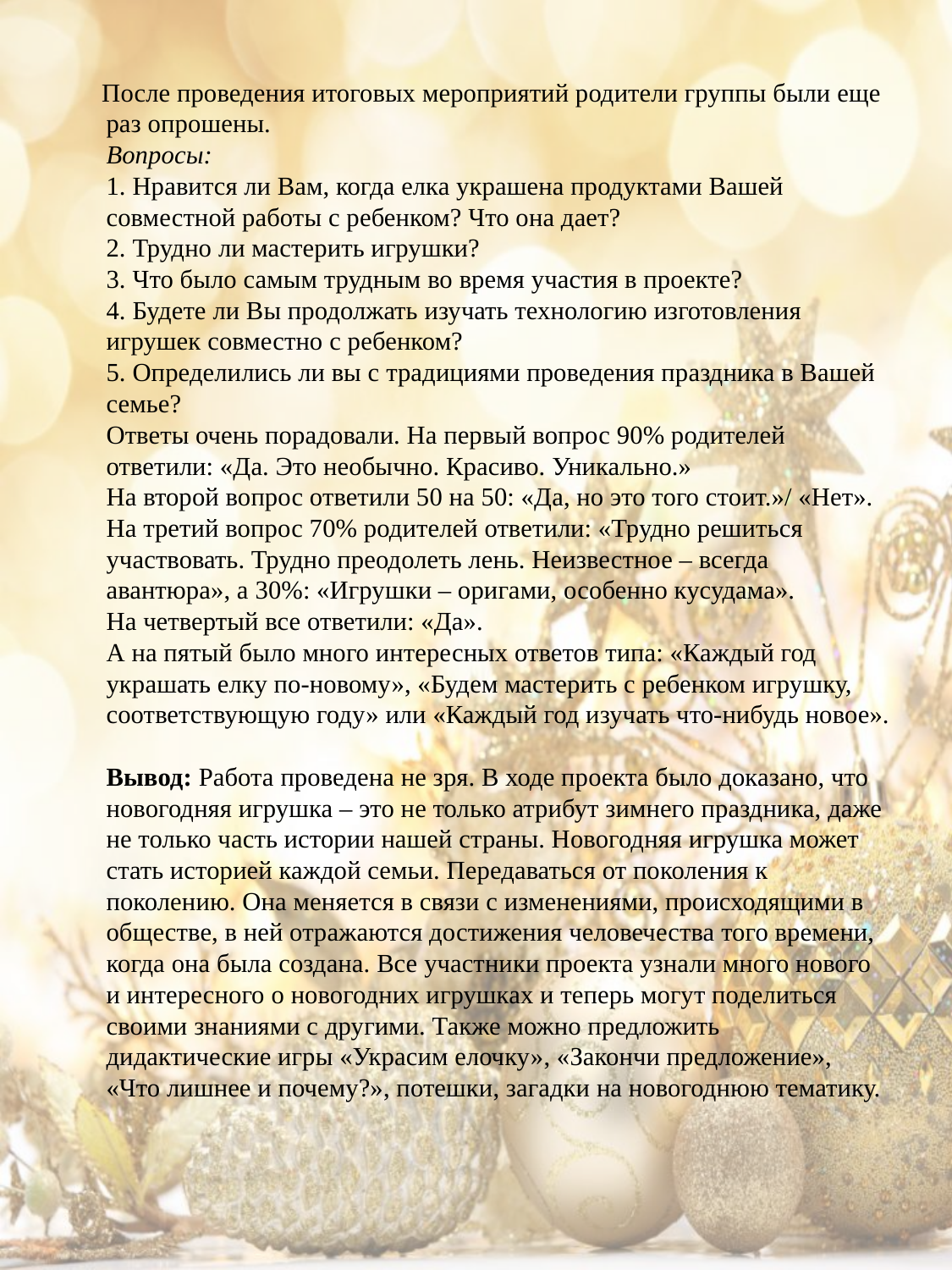

#
       После проведения итоговых мероприятий родители группы были еще раз опрошены.
Вопросы:
1. Нравится ли Вам, когда елка украшена продуктами Вашей совместной работы с ребенком? Что она дает?
2. Трудно ли мастерить игрушки?
3. Что было самым трудным во время участия в проекте?
4. Будете ли Вы продолжать изучать технологию изготовления игрушек совместно с ребенком?
5. Определились ли вы с традициями проведения праздника в Вашей семье?
Ответы очень порадовали. На первый вопрос 90% родителей ответили: «Да. Это необычно. Красиво. Уникально.» 
На второй вопрос ответили 50 на 50: «Да, но это того стоит.»/ «Нет». 
На третий вопрос 70% родителей ответили: «Трудно решиться участвовать. Трудно преодолеть лень. Неизвестное – всегда авантюра», а 30%: «Игрушки – оригами, особенно кусудама».
На четвертый все ответили: «Да».
А на пятый было много интересных ответов типа: «Каждый год украшать елку по-новому», «Будем мастерить с ребенком игрушку, соответствующую году» или «Каждый год изучать что-нибудь новое».
Вывод: Работа проведена не зря. В ходе проекта было доказано, что новогодняя игрушка – это не только атрибут зимнего праздника, даже не только часть истории нашей страны. Новогодняя игрушка может стать историей каждой семьи. Передаваться от поколения к поколению. Она меняется в связи с изменениями, происходящими в обществе, в ней отражаются достижения человечества того времени, когда она была создана. Все участники проекта узнали много нового и интересного о новогодних игрушках и теперь могут поделиться своими знаниями с другими. Также можно предложить дидактические игры «Украсим елочку», «Закончи предложение», «Что лишнее и почему?», потешки, загадки на новогоднюю тематику.